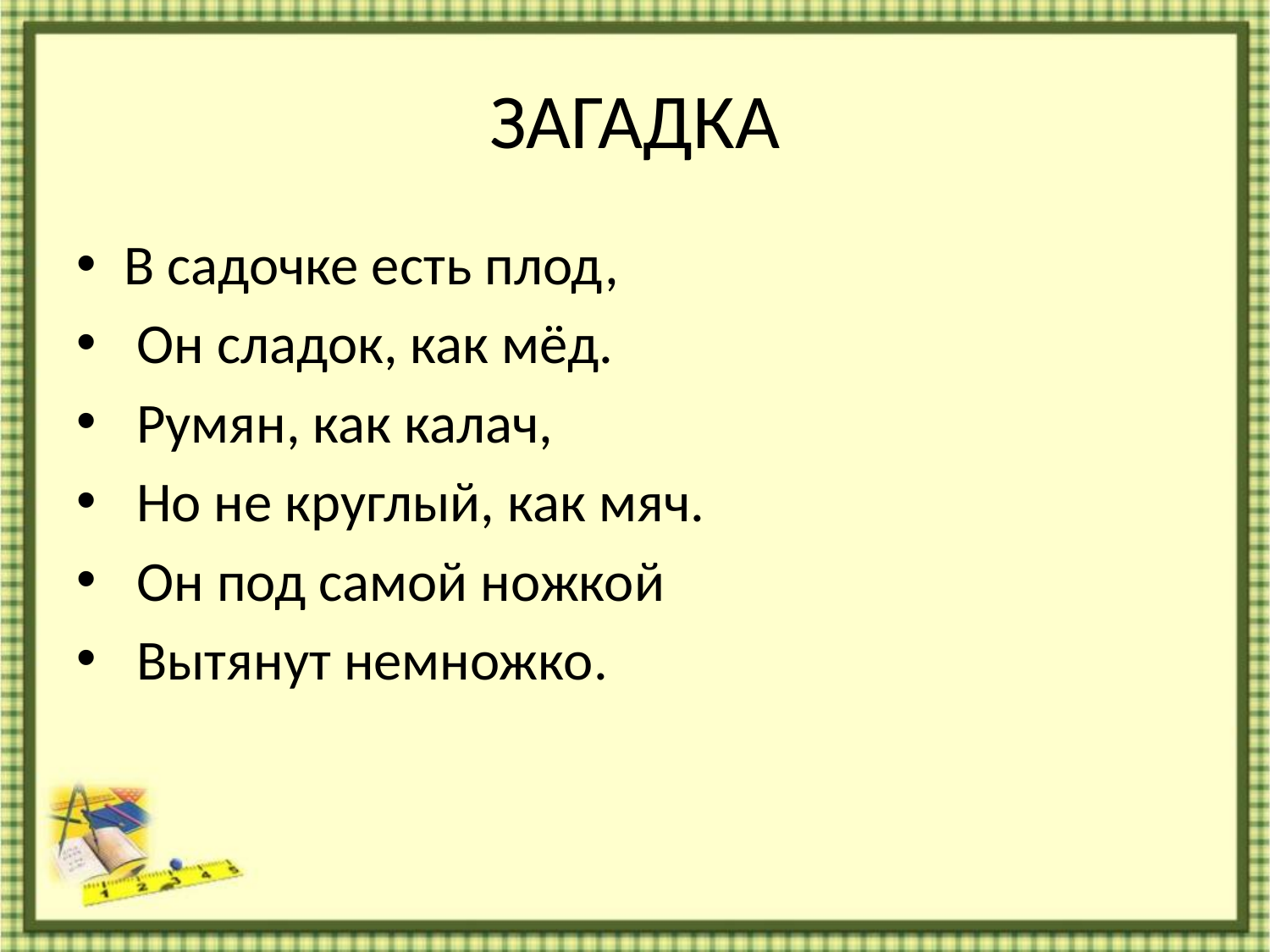

# ЗАГАДКА
В садочке есть плод,
 Он сладок, как мёд.
 Румян, как калач,
 Но не круглый, как мяч.
 Он под самой ножкой
 Вытянут немножко.